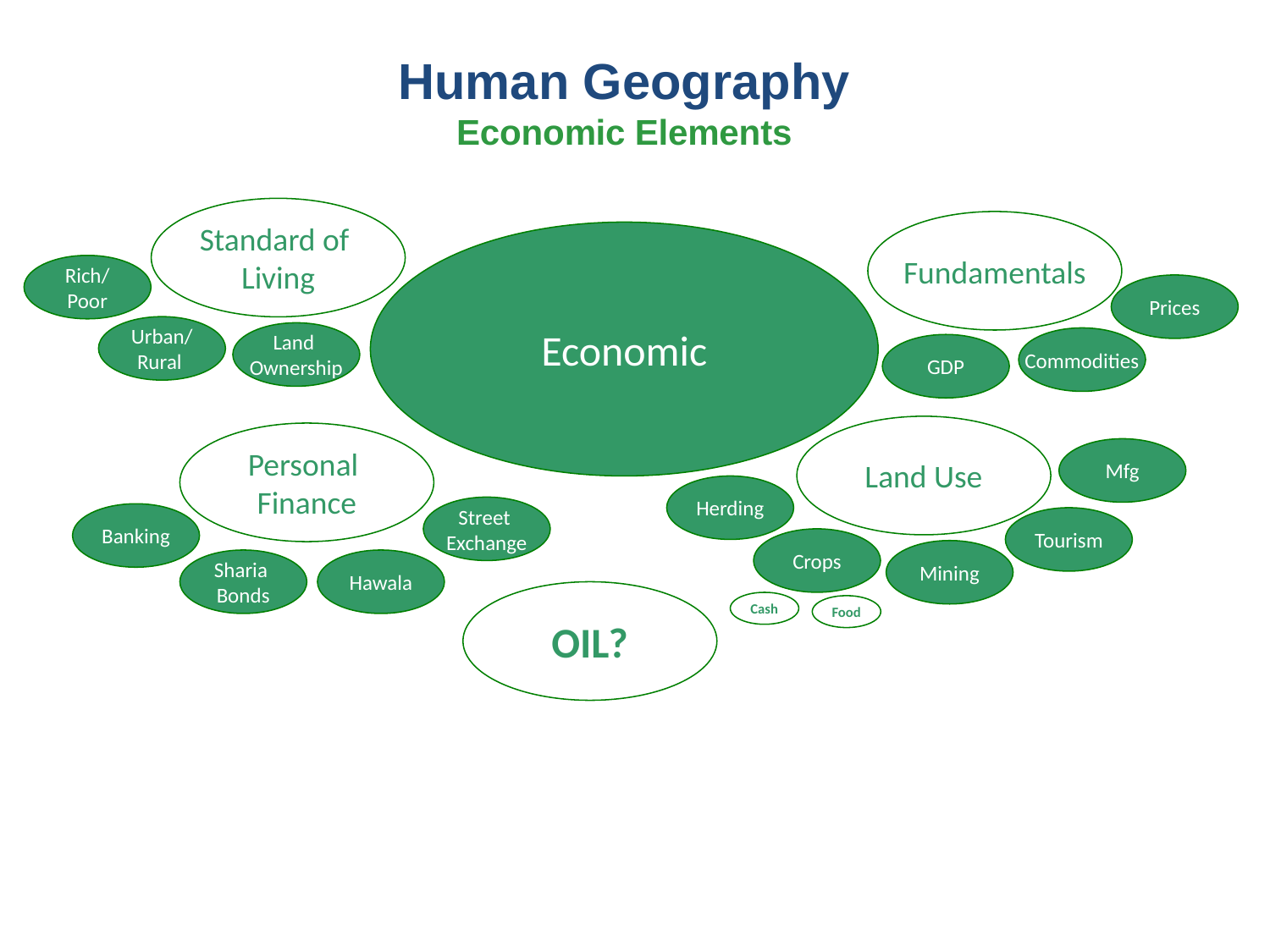

# Human Geography Economic Elements
Standard of
Living
Fundamentals
Economic
Rich/
Poor
Prices
Urban/
Rural
Land
Ownership
Commodities
GDP
Land Use
Personal
Finance
Mfg
Herding
Street
Exchange
Banking
Tourism
Crops
Mining
Sharia
Bonds
Hawala
OIL?
Cash
Food